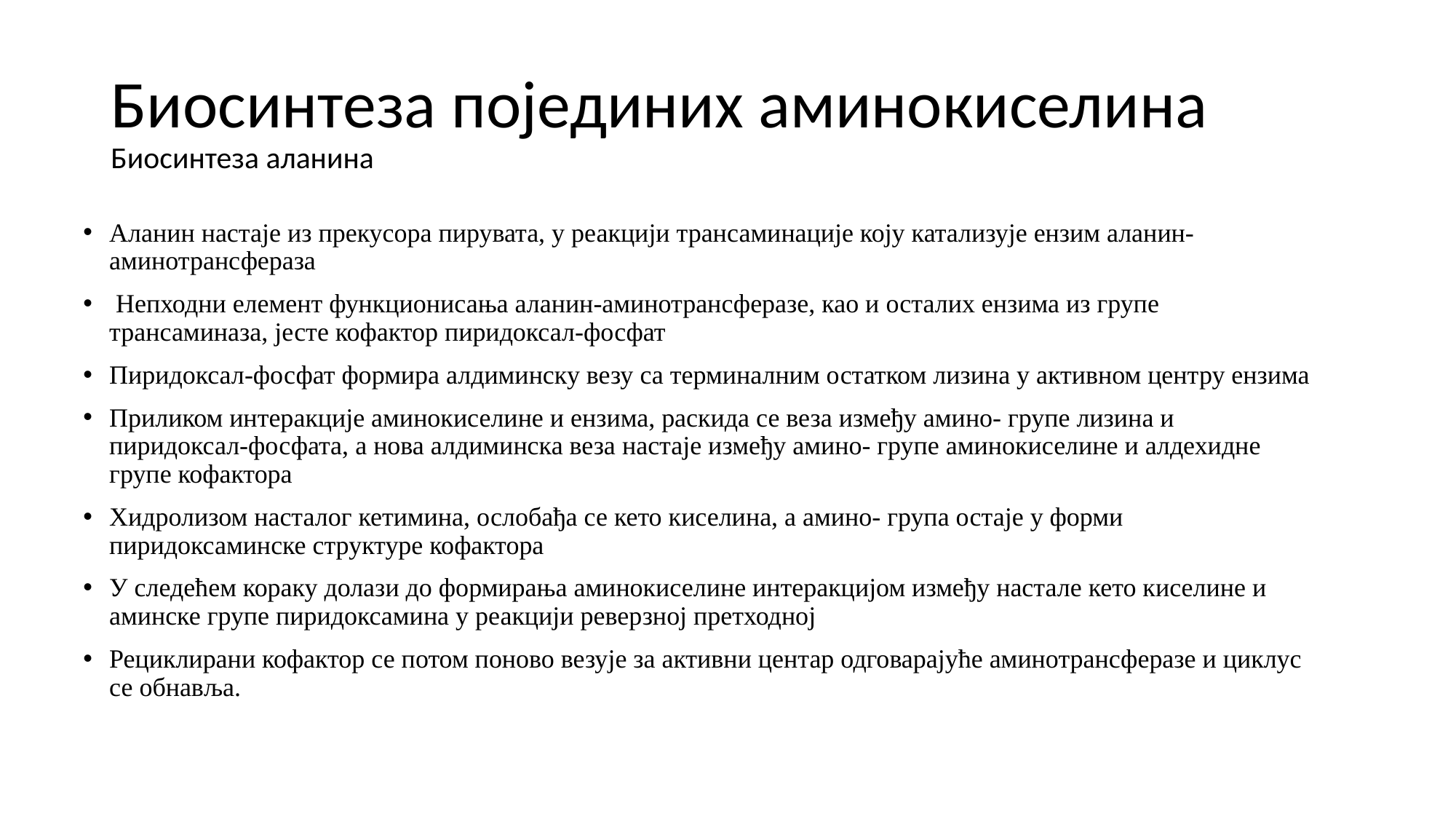

# Биосинтеза појединих аминокиселина Биосинтеза аланина
Аланин настаје из прекусора пирувата, у реакцији трансаминације коју катализује ензим аланин-аминотрансфераза
 Непходни елемент функционисања аланин-аминотрансферазе, као и осталих ензима из групе трансаминаза, јесте кофактор пиридоксал-фосфат
Пиридоксал-фосфат формира алдиминску везу са терминалним остатком лизина у активном центру ензима
Приликом интеракције аминокиселине и ензима, раскида се веза између амино- групе лизина и пиридоксал-фосфата, а нова алдиминска веза настаје између амино- групе аминокиселине и алдехидне групе кофактора
Хидролизом насталог кетимина, ослобађа се кето киселина, а амино- група остаје у форми пиридоксаминске структуре кофактора
У следећем кораку долази до формирања аминокиселине интеракцијом између настале кето киселине и аминске групе пиридоксамина у реакцији реверзној претходној
Рециклирани кофактор се потом поново везује за активни центар одговарајуће аминотрансферазе и циклус се обнавља.